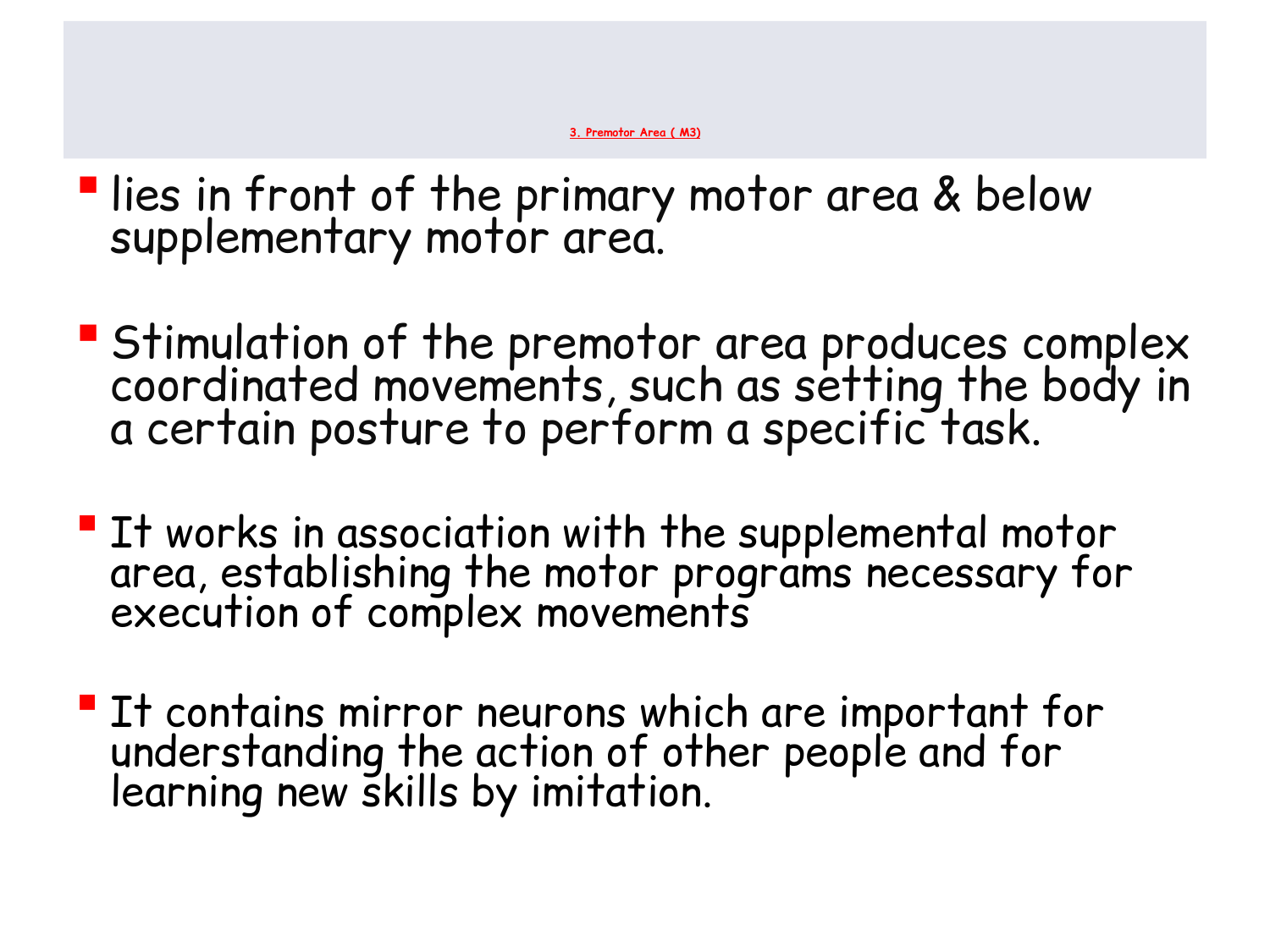

# 3. Premotor Area ( M3)
lies in front of the primary motor area & below supplementary motor area.

Stimulation of the premotor area produces complex coordinated movements, such as setting the body in a certain posture to perform a specific task.

It works in association with the supplemental motor area, establishing the motor programs necessary for execution of complex movements

It contains mirror neurons which are important for understanding the action of other people and for learning new skills by imitation.